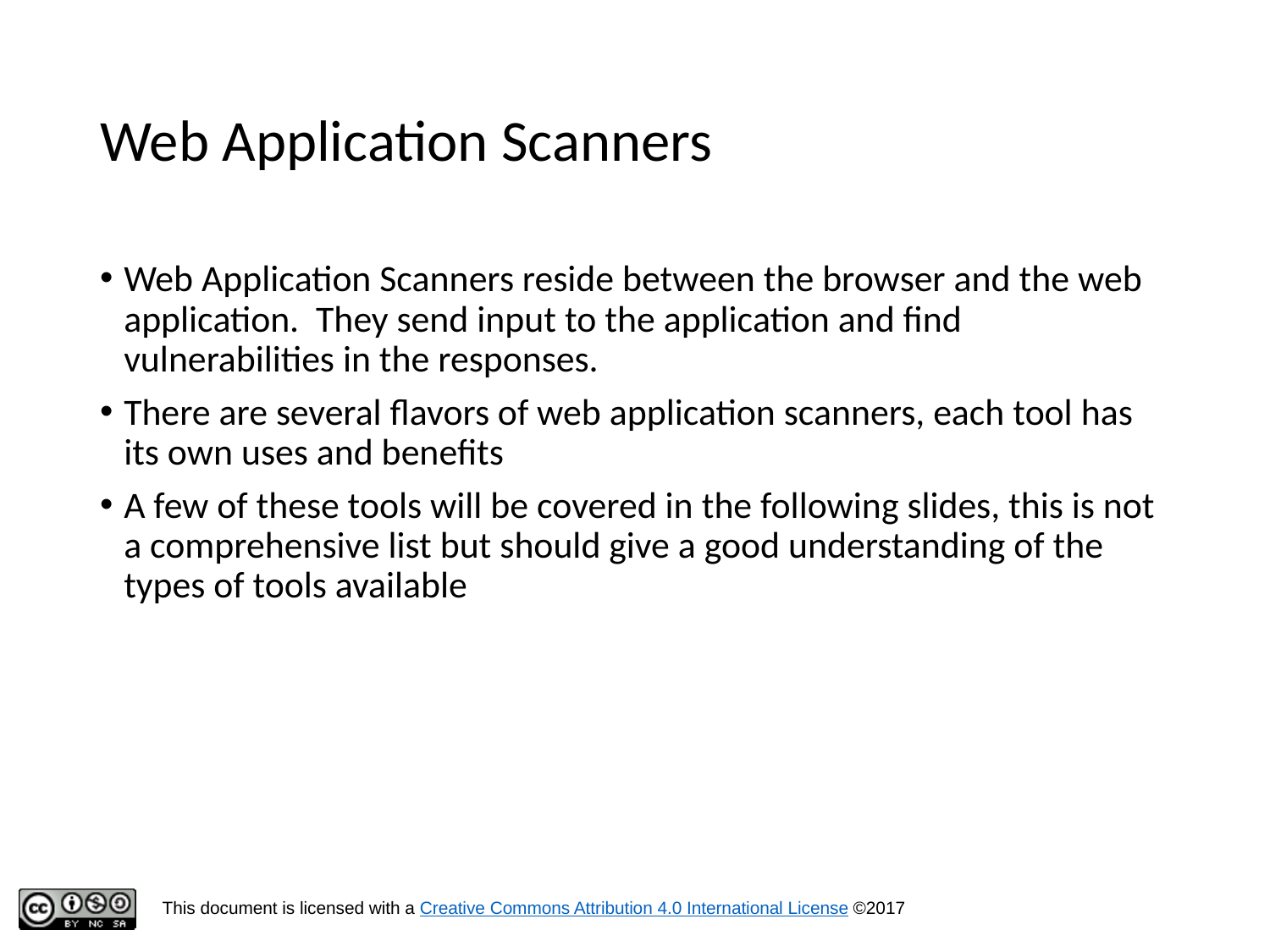

# Web Application Scanners
Web Application Scanners reside between the browser and the web application.  They send input to the application and find vulnerabilities in the responses.
There are several flavors of web application scanners, each tool has its own uses and benefits
A few of these tools will be covered in the following slides, this is not a comprehensive list but should give a good understanding of the types of tools available